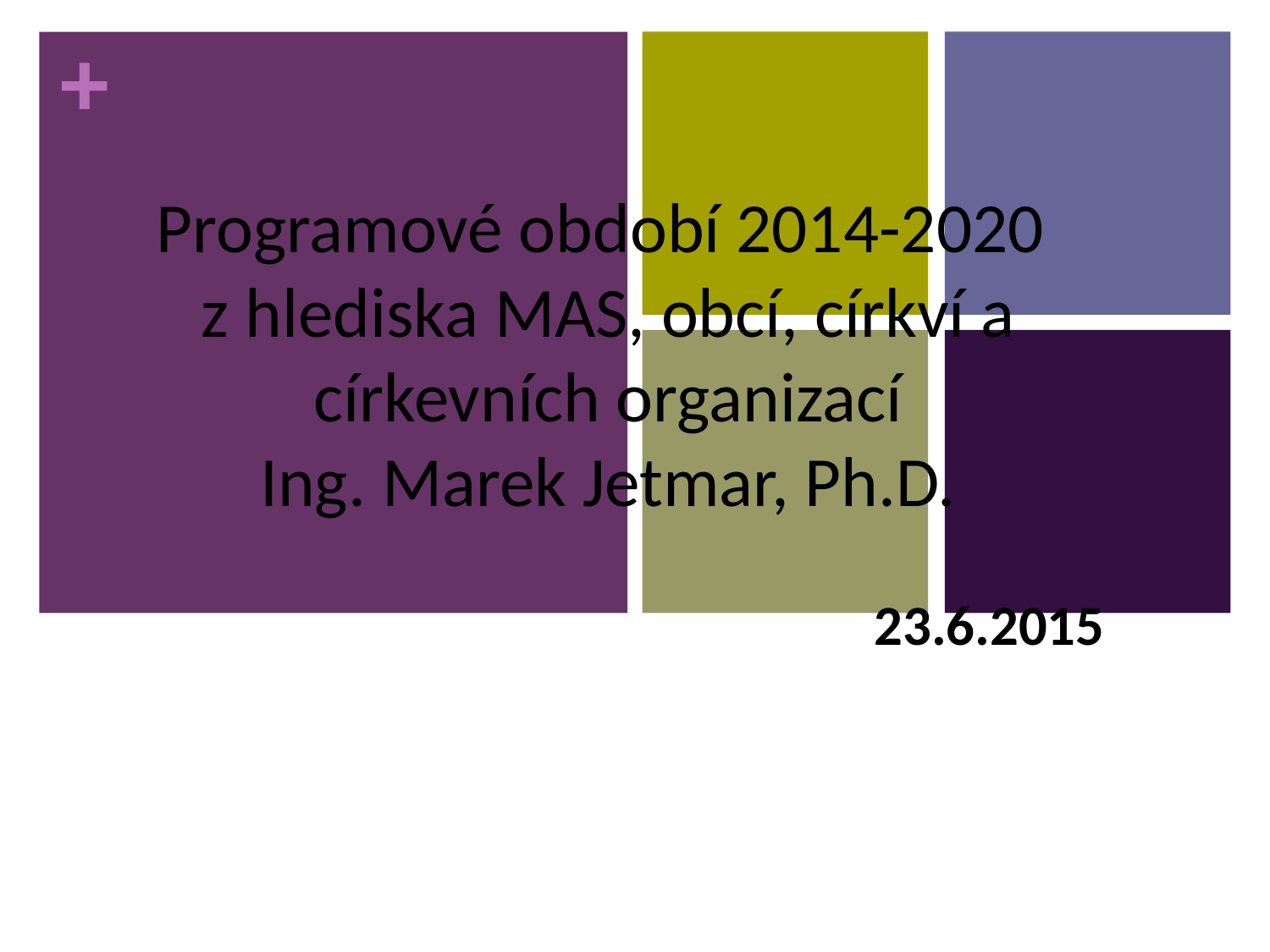

# Programové období 2014-2020 z hlediska MAS, obcí, církví a církevních organizací Ing. Marek Jetmar, Ph.D. 23.6.2015